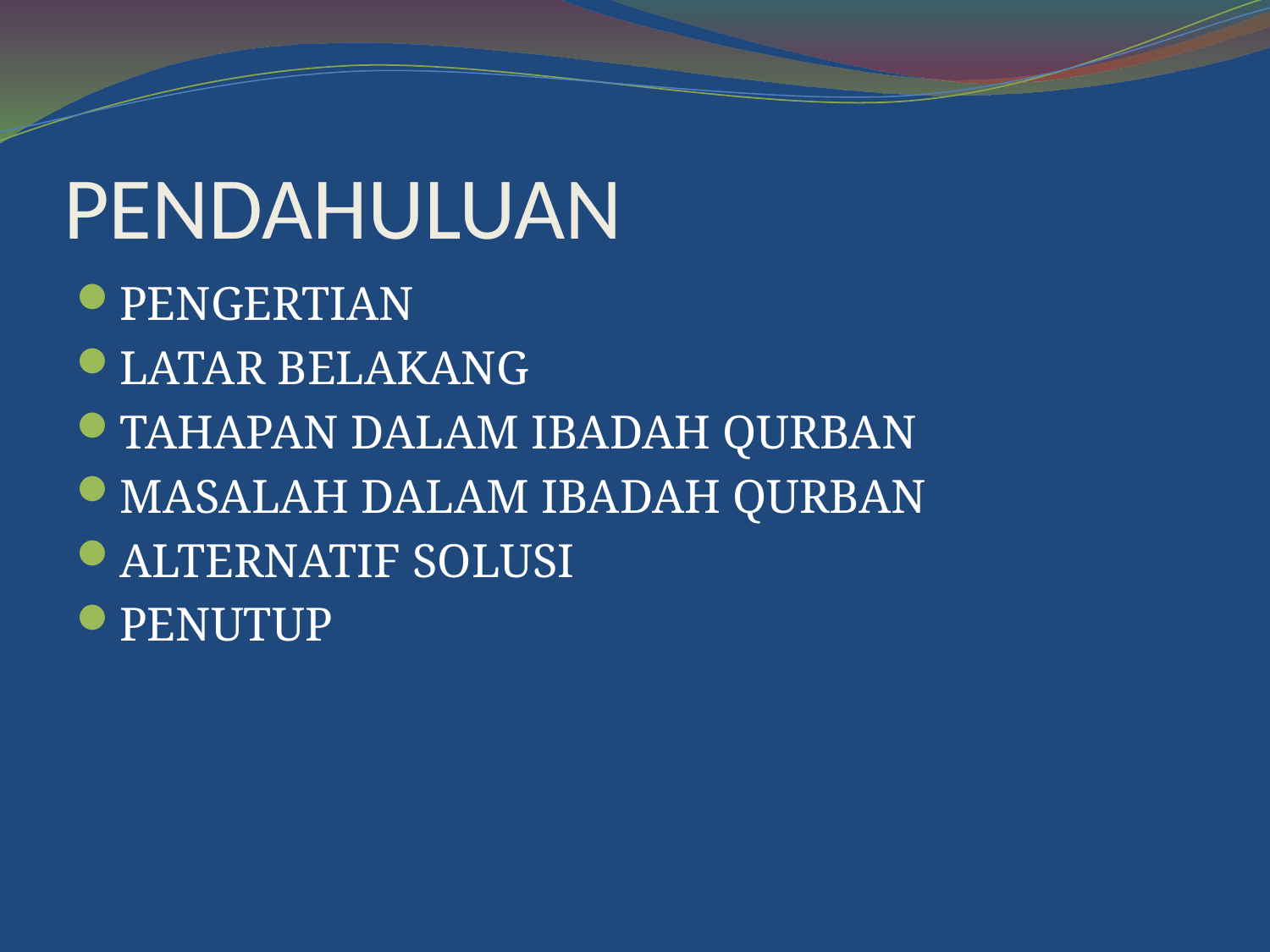

# PENDAHULUAN
PENGERTIAN
LATAR BELAKANG
TAHAPAN DALAM IBADAH QURBAN
MASALAH DALAM IBADAH QURBAN
ALTERNATIF SOLUSI
PENUTUP